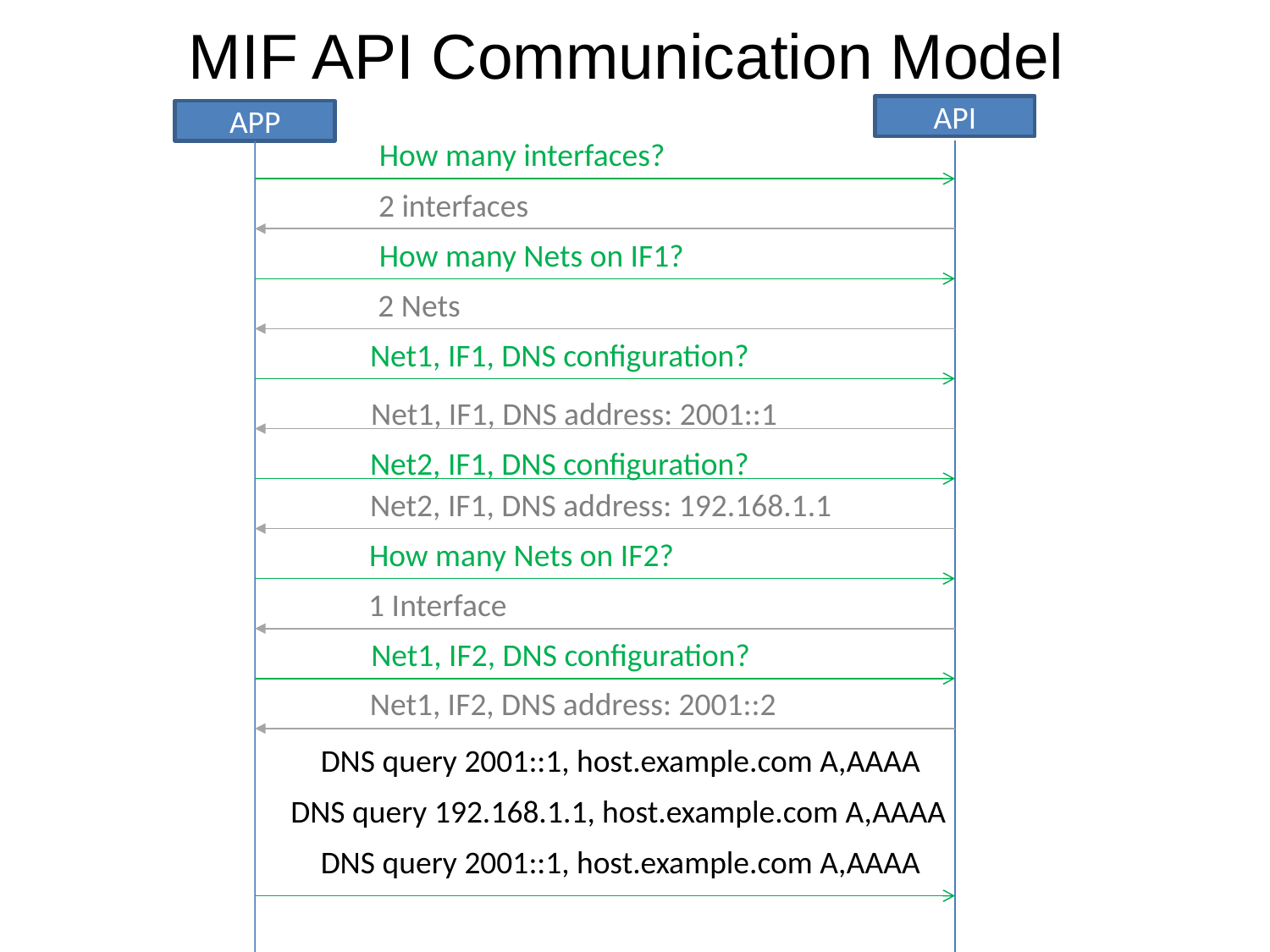

# MIF API Communication Model
API
APP
How many interfaces?
2 interfaces
How many Nets on IF1?
2 Nets
Net1, IF1, DNS configuration?
Net1, IF1, DNS address: 2001::1
Net2, IF1, DNS configuration?
Net2, IF1, DNS address: 192.168.1.1
How many Nets on IF2?
1 Interface
Net1, IF2, DNS configuration?
Net1, IF2, DNS address: 2001::2
DNS query 2001::1, host.example.com A,AAAA
DNS query 192.168.1.1, host.example.com A,AAAA
DNS query 2001::1, host.example.com A,AAAA